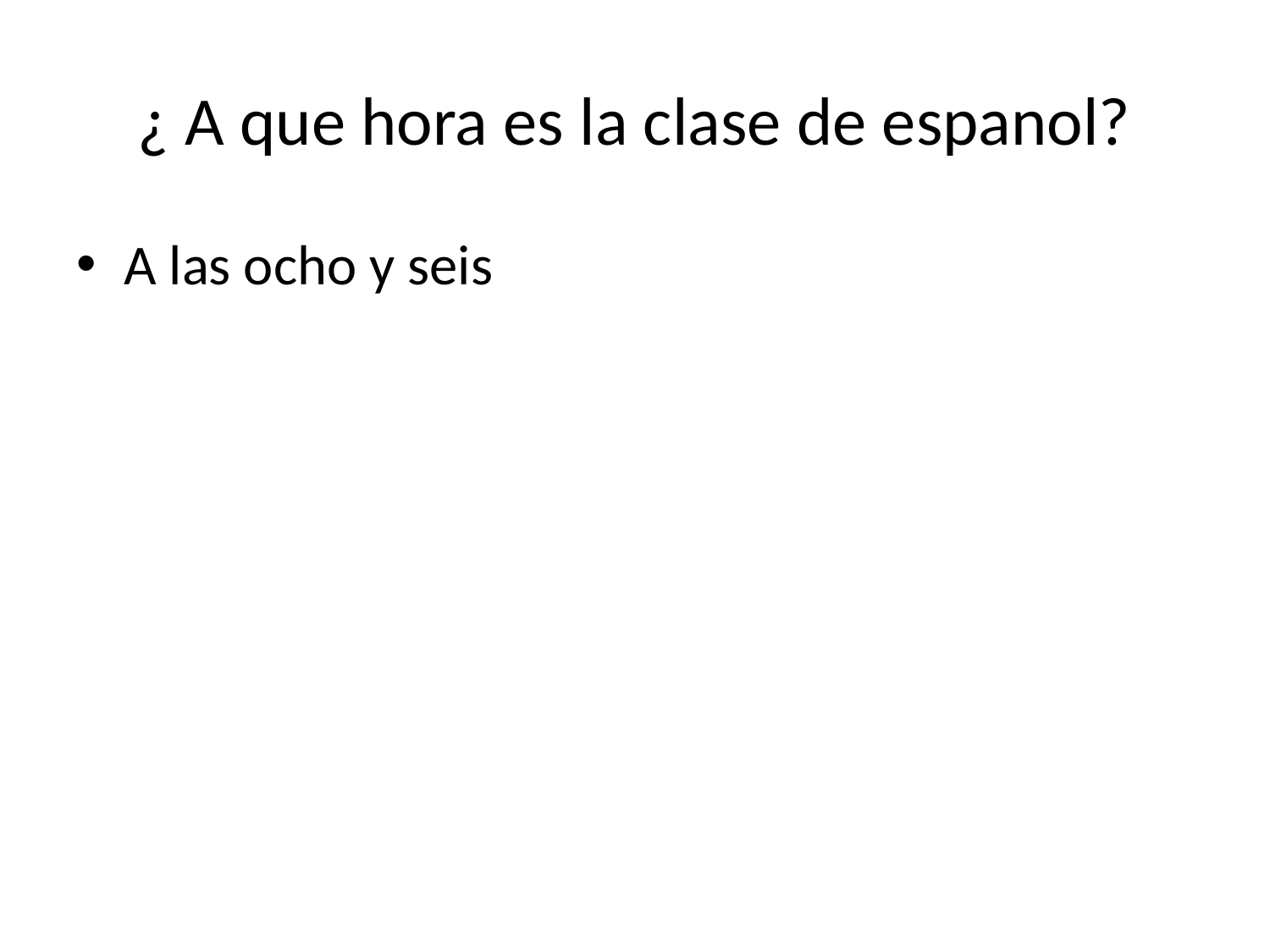

# ¿ A que hora es la clase de espanol?
A las ocho y seis